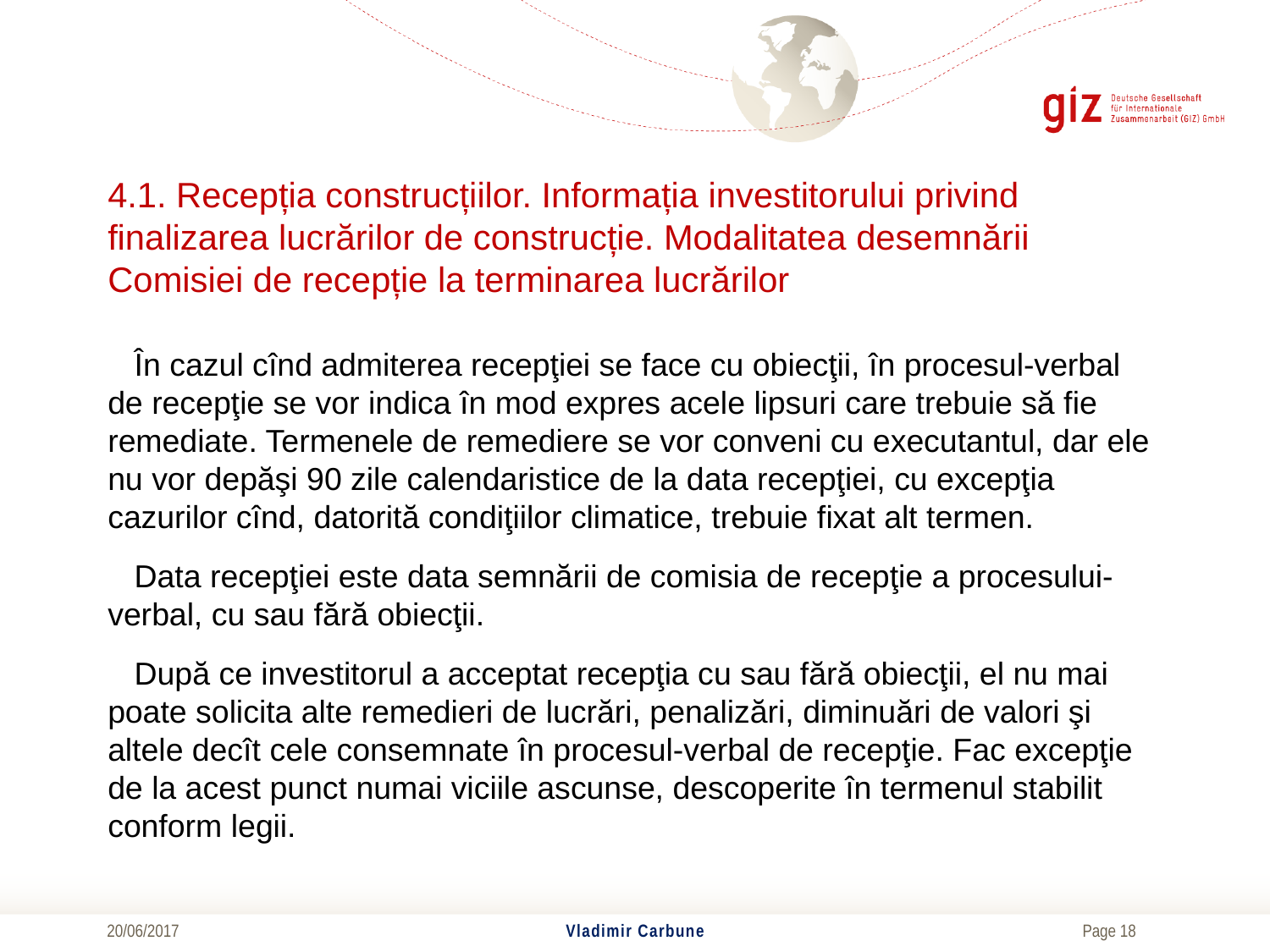

# 4.1. Recepția construcțiilor. Informația investitorului privind finalizarea lucrărilor de construcție. Modalitatea desemnării Comisiei de recepție la terminarea lucrărilor
   În cazul cînd admiterea recepţiei se face cu obiecţii, în procesul-verbal de recepţie se vor indica în mod expres acele lipsuri care trebuie să fie remediate. Termenele de remediere se vor conveni cu executantul, dar ele nu vor depăşi 90 zile calendaristice de la data recepţiei, cu excepţia cazurilor cînd, datorită condiţiilor climatice, trebuie fixat alt termen.
   Data recepţiei este data semnării de comisia de recepţie a procesului-verbal, cu sau fără obiecţii.
   După ce investitorul a acceptat recepţia cu sau fără obiecţii, el nu mai poate solicita alte remedieri de lucrări, penalizări, diminuări de valori şi altele decît cele consemnate în procesul-verbal de recepţie. Fac excepţie de la acest punct numai viciile ascunse, descoperite în termenul stabilit conform legii.
20/06/2017
Vladimir Carbune